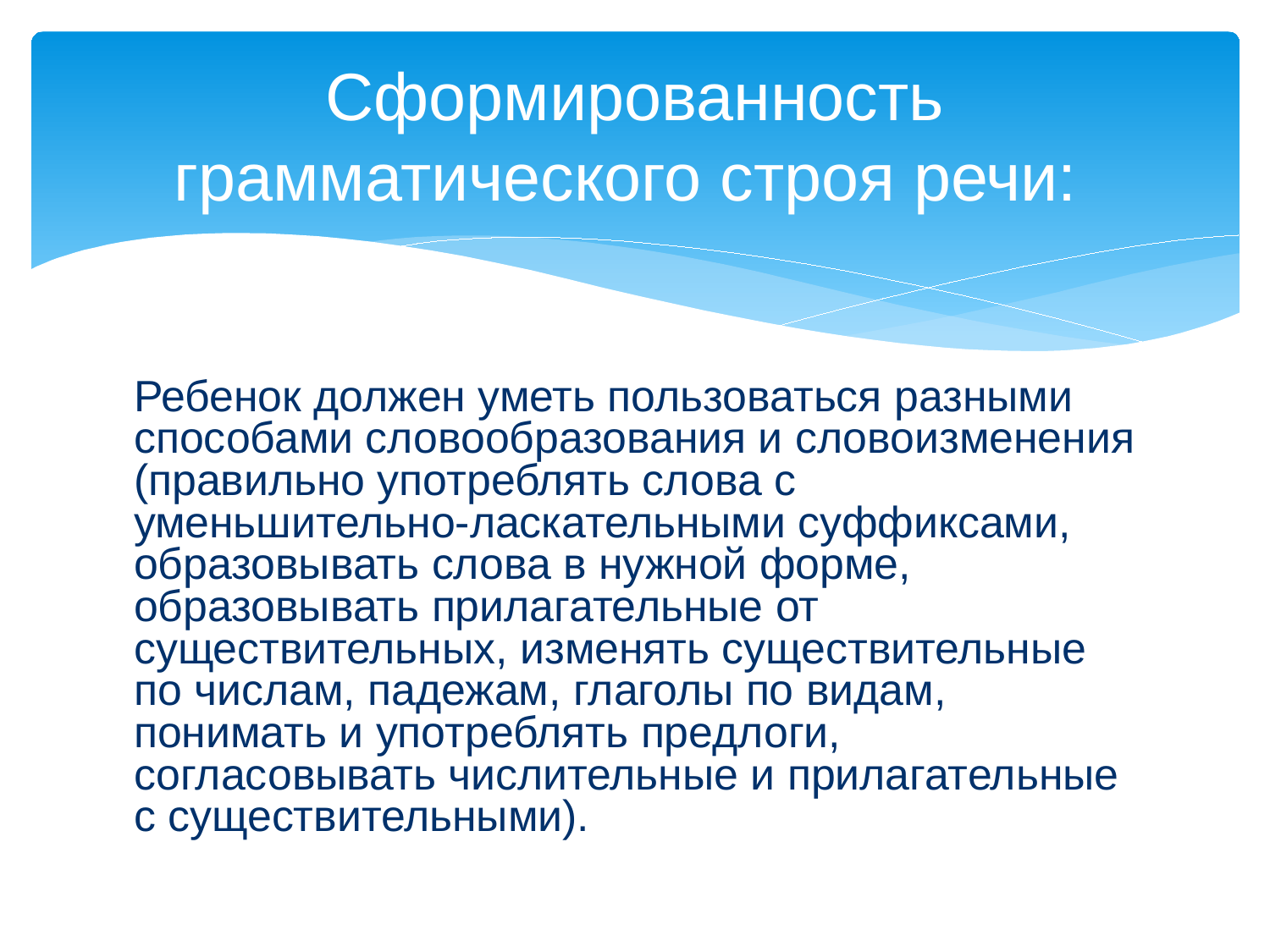

# Сформированность грамматического строя речи:
Ребенок должен уметь пользоваться разными способами словообразования и словоизменения (правильно употреблять слова с уменьшительно-ласкательными суффиксами, образовывать слова в нужной форме, образовывать прилагательные от существительных, изменять существительные по числам, падежам, глаголы по видам, понимать и употреблять предлоги, согласовывать числительные и прилагательные с существительными).